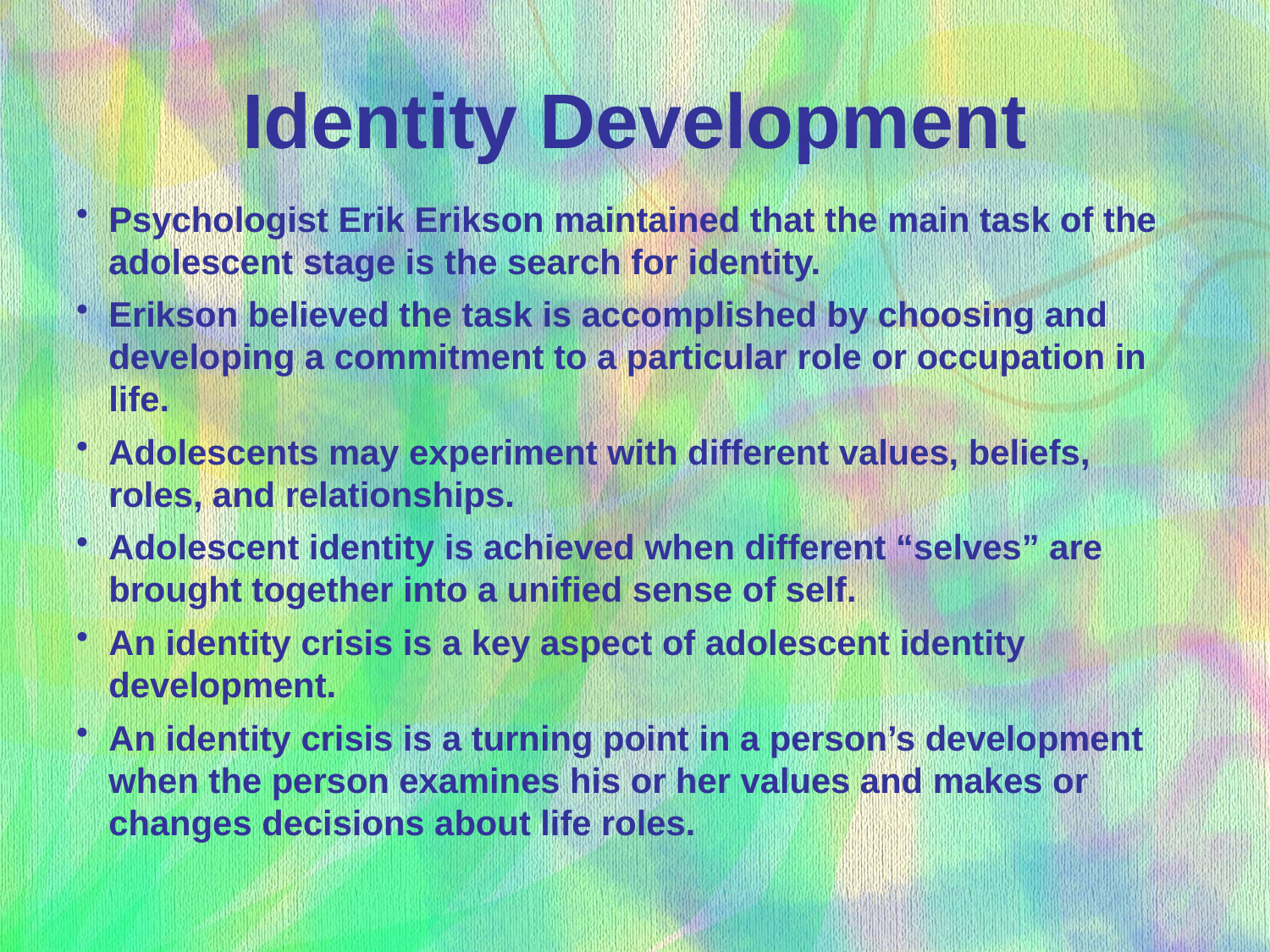

# Identity Development
Psychologist Erik Erikson maintained that the main task of the adolescent stage is the search for identity.
Erikson believed the task is accomplished by choosing and developing a commitment to a particular role or occupation in life.
Adolescents may experiment with different values, beliefs, roles, and relationships.
Adolescent identity is achieved when different “selves” are brought together into a unified sense of self.
An identity crisis is a key aspect of adolescent identity development.
An identity crisis is a turning point in a person’s development when the person examines his or her values and makes or changes decisions about life roles.